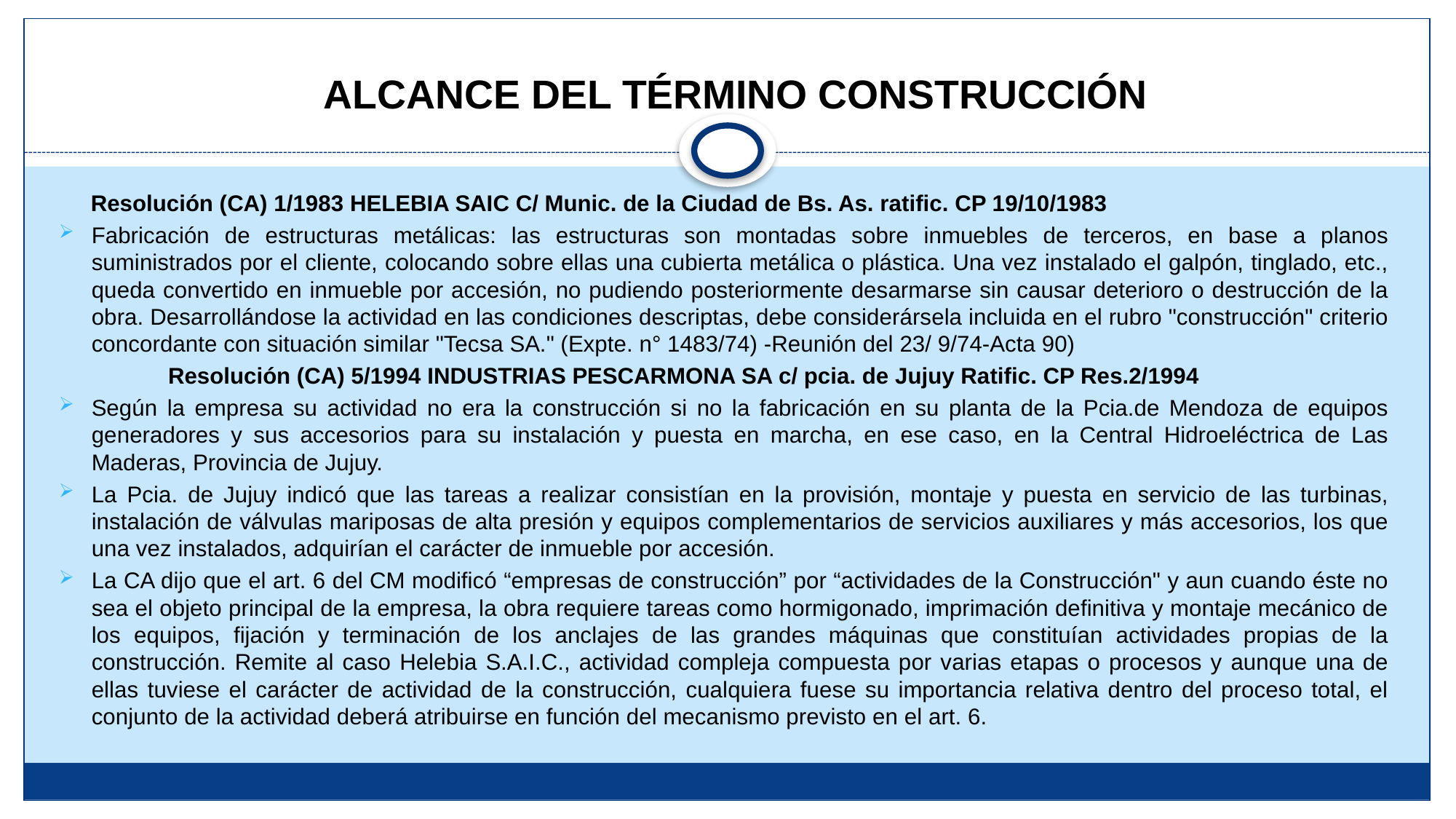

# ALCANCE DEL TÉRMINO CONSTRUCCIÓN

Resolución (CA) 1/1983 HELEBIA SAIC C/ Munic. de la Ciudad de Bs. As. ratific. CP 19/10/1983
Fabricación de estructuras metálicas: las estructuras son montadas sobre inmuebles de terceros, en base a planos suministrados por el cliente, colocando sobre ellas una cubierta metálica o plástica. Una vez instalado el galpón, tinglado, etc., queda convertido en inmueble por accesión, no pudiendo posteriormente desarmarse sin causar deterioro o destrucción de la obra. Desarrollándose la actividad en las condiciones descriptas, debe considerársela incluida en el rubro "construcción" criterio concordante con situación similar "Tecsa SA." (Expte. n° 1483/74) -Reunión del 23/ 9/74-Acta 90)
	Resolución (CA) 5/1994 INDUSTRIAS PESCARMONA SA c/ pcia. de Jujuy Ratific. CP Res.2/1994
Según la empresa su actividad no era la construcción si no la fabricación en su planta de la Pcia.de Mendoza de equipos generadores y sus accesorios para su instalación y puesta en marcha, en ese caso, en la Central Hidroeléctrica de Las Maderas, Provincia de Jujuy.
La Pcia. de Jujuy indicó que las tareas a realizar consistían en la provisión, montaje y puesta en servicio de las turbinas, instalación de válvulas mariposas de alta presión y equipos complementarios de servicios auxiliares y más accesorios, los que una vez instalados, adquirían el carácter de inmueble por accesión.
La CA dijo que el art. 6 del CM modificó “empresas de construcción” por “actividades de la Construcción" y aun cuando éste no sea el objeto principal de la empresa, la obra requiere tareas como hormigonado, imprimación definitiva y montaje mecánico de los equipos, fijación y terminación de los anclajes de las grandes máquinas que constituían actividades propias de la construcción. Remite al caso Helebia S.A.I.C., actividad compleja compuesta por varias etapas o procesos y aunque una de ellas tuviese el carácter de actividad de la construcción, cualquiera fuese su importancia relativa dentro del proceso total, el conjunto de la actividad deberá atribuirse en función del mecanismo previsto en el art. 6.